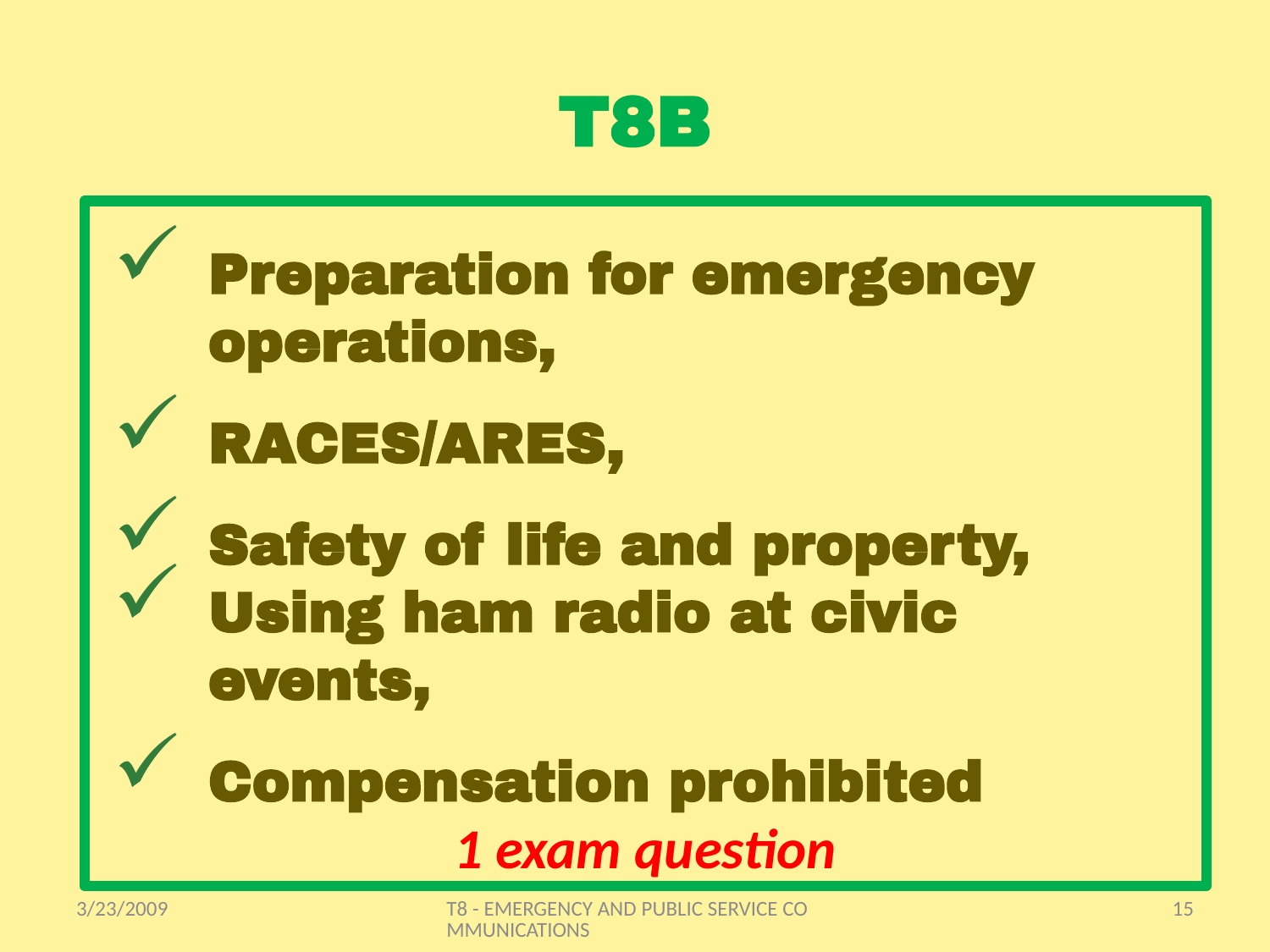

# T8B

Preparation for emergency operations,
RACES/ARES,
Safety of life and property,
Using ham radio at civic events,
Compensation prohibited
1 exam question
3/23/2009
T8 - EMERGENCY AND PUBLIC SERVICE COMMUNICATIONS
15